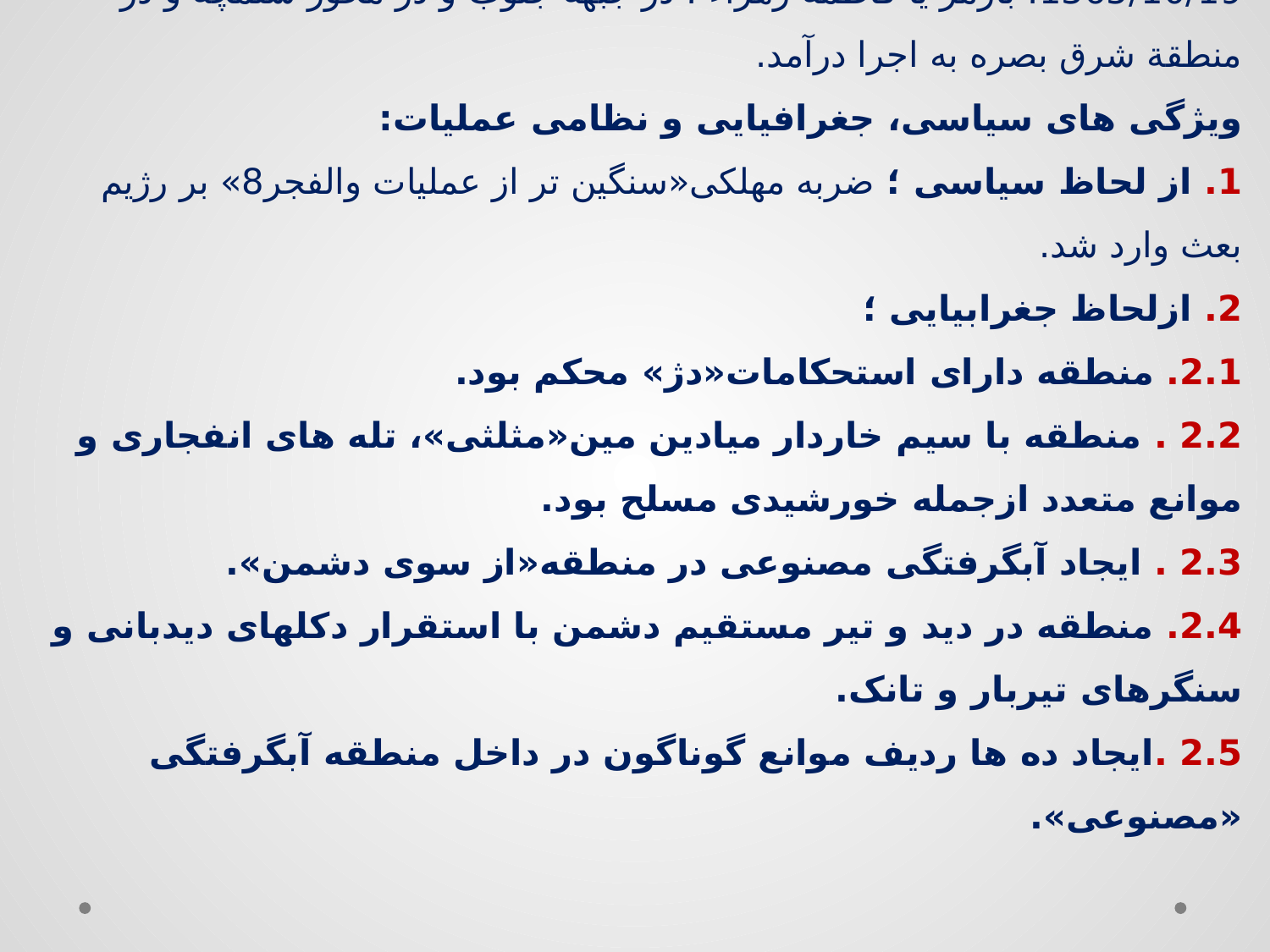

# 2) عملیات کربلای 5 دوهفته بعد ازعملیات ناموفق کربلای 4، عملیات کربلای 5 درنیمه شب 1365/10/19، بارمز یا فاطمة زهراء ، در جبهه جنوب و در محور شلمچه و در منطقة شرق بصره به اجرا درآمد. ویژگی های سیاسی، جغرافیایی و نظامی عملیات: 1. از لحاظ سیاسی ؛ ضربه مهلکی«سنگین تر از عملیات والفجر8» بر رژیم بعث وارد شد. 2. ازلحاظ جغرابیایی ؛ 2.1. منطقه دارای استحکامات«دژ» محکم بود. 2.2 . منطقه با سیم خاردار میادین مین«مثلثی»، تله های انفجاری و موانع متعدد ازجمله خورشیدی مسلح بود. 2.3 . ایجاد آبگرفتگی مصنوعی در منطقه«از سوی دشمن». 2.4. منطقه در دید و تیر مستقیم دشمن با استقرار دکلهای دیدبانی و سنگرهای تیربار و تانک. 2.5 .ایجاد ده ها ردیف موانع گوناگون در داخل منطقه آبگرفتگی «مصنوعی».